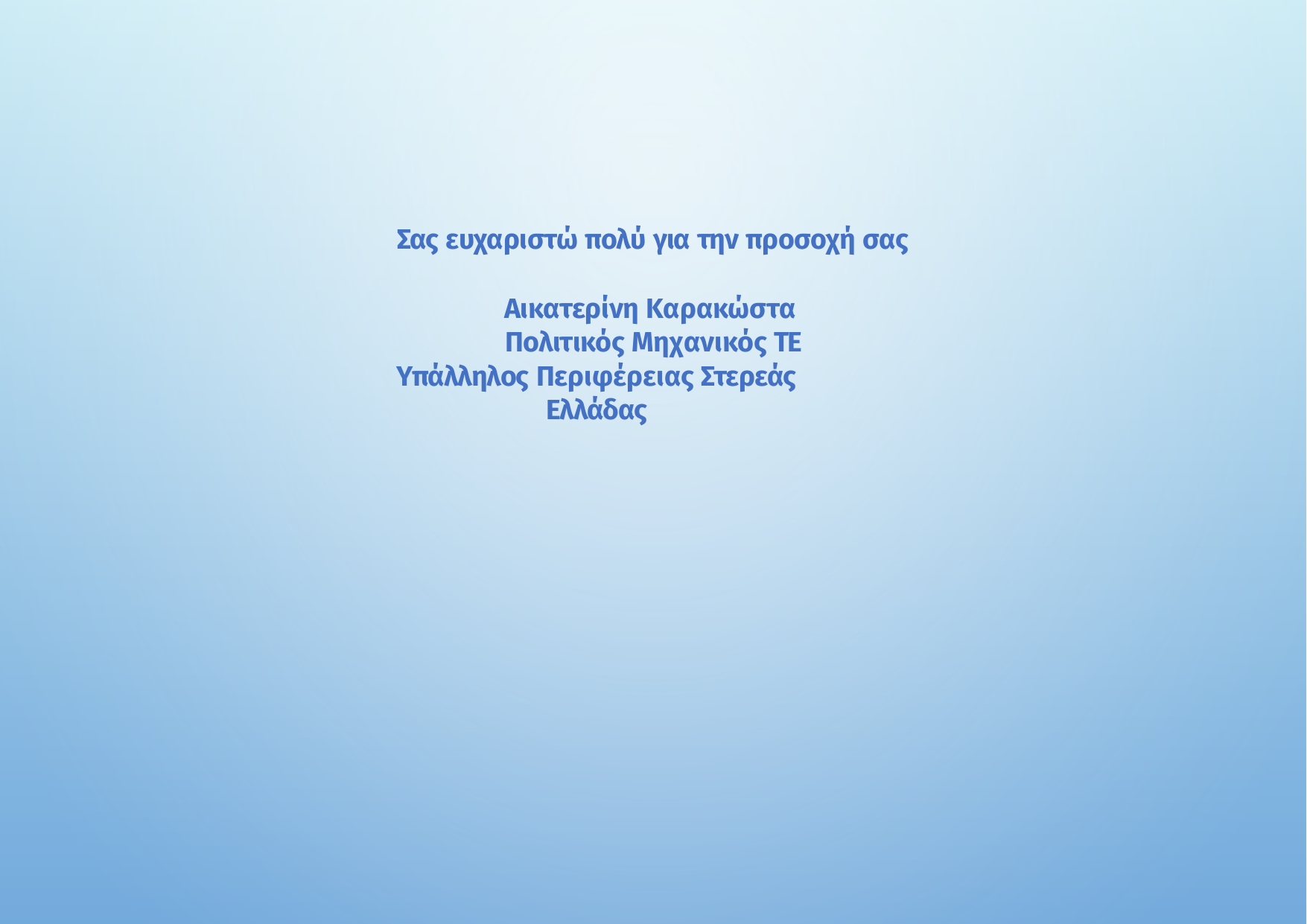

Σας ευχαριστώ πολύ για την προσοχή σας

Αικατερίνη Καρακώστα  Πολιτικός Μηχανικός ΤΕ
Υπάλληλος Περιφέρειας Στερεάς Ελλάδας